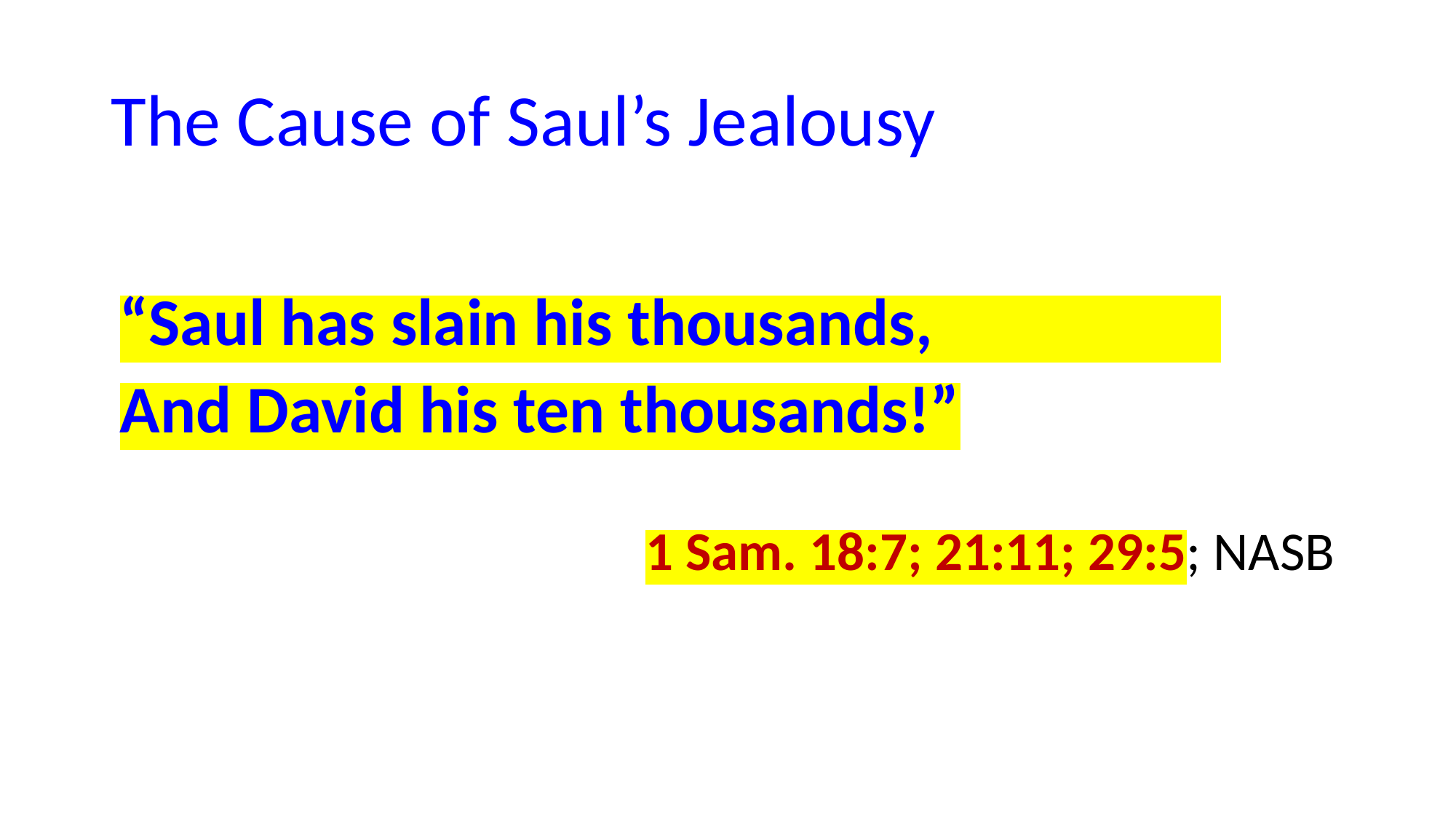

# The Cause of Saul’s Jealousy
“Saul has slain his thousands,
And David his ten thousands!”

1 Sam. 18:7; 21:11; 29:5; NASB